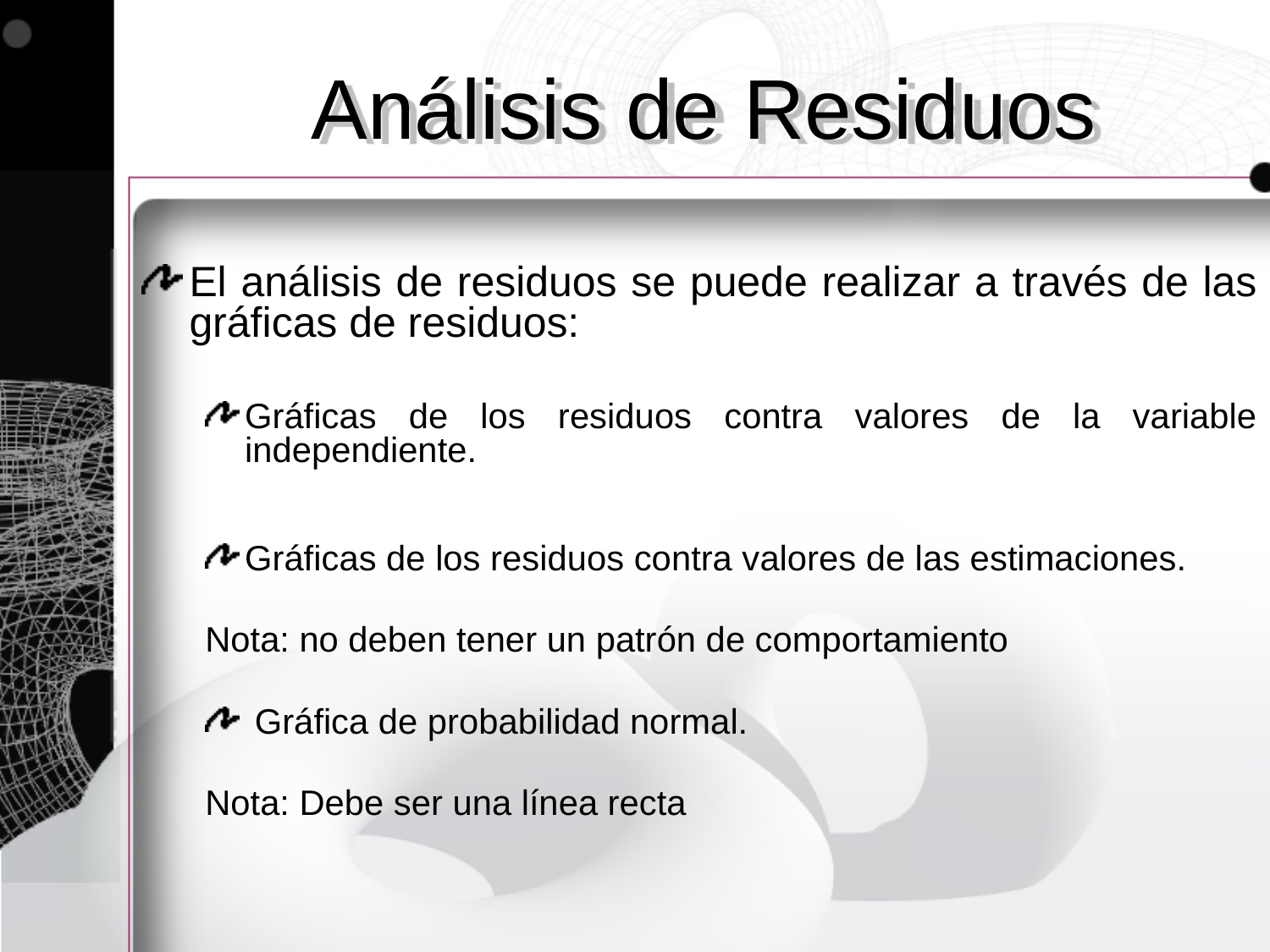

# Análisis de Residuos

El análisis de residuos se puede realizar a través de las gráficas de residuos:

Gráficas de los residuos contra valores de la variable independiente.

Gráficas de los residuos contra valores de las estimaciones.

Nota: no deben tener un patrón de comportamiento

 Gráfica de probabilidad normal.

Nota: Debe ser una línea recta